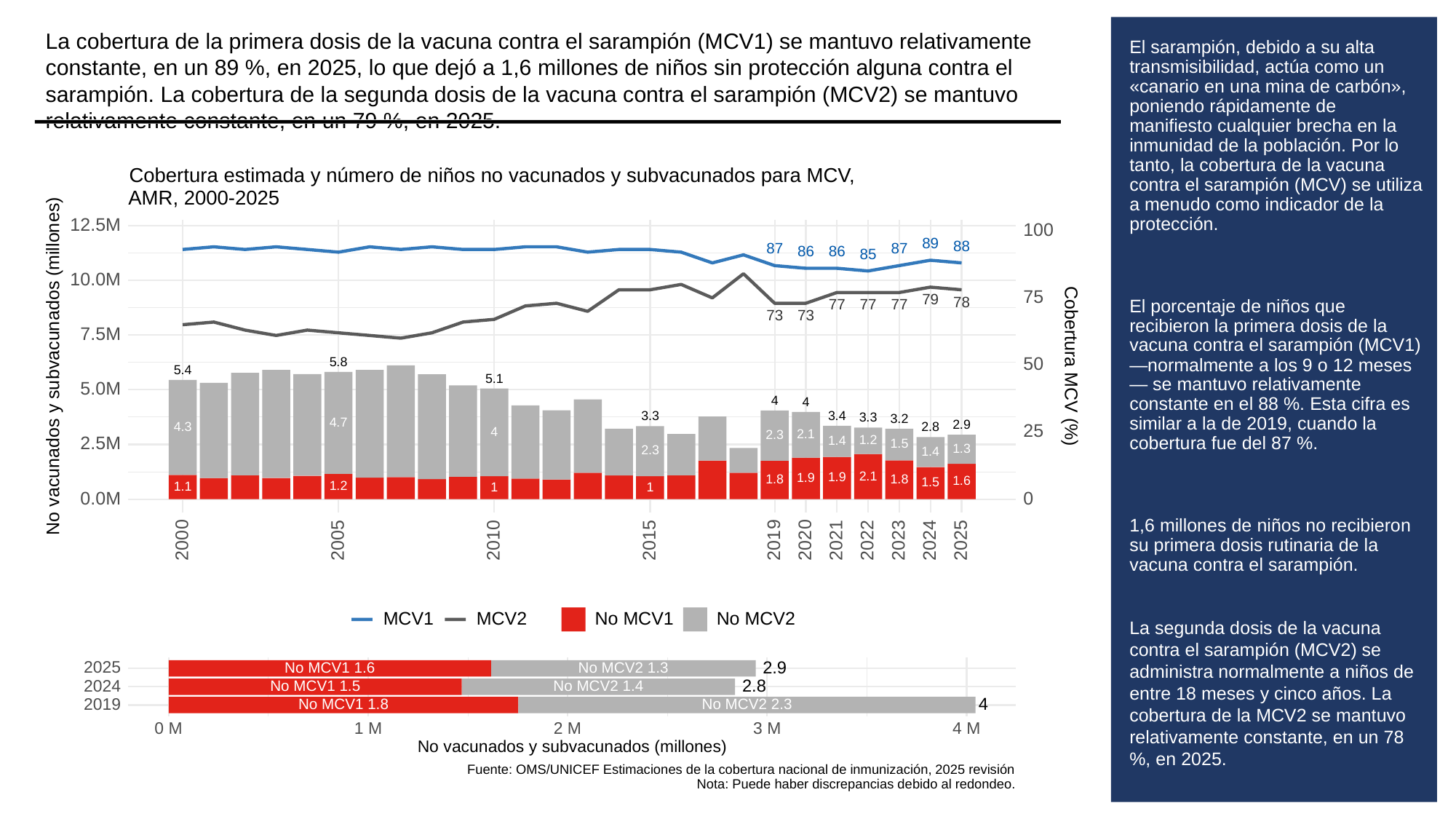

La cobertura de la primera dosis de la vacuna contra el sarampión (MCV1) se mantuvo relativamente constante, en un 89 %, en 2025, lo que dejó a 1,6 millones de niños sin protección alguna contra el sarampión. La cobertura de la segunda dosis de la vacuna contra el sarampión (MCV2) se mantuvo relativamente constante, en un 79 %, en 2025.
# El sarampión, debido a su alta transmisibilidad, actúa como un «canario en una mina de carbón», poniendo rápidamente de manifiesto cualquier brecha en la inmunidad de la población. Por lo tanto, la cobertura de la vacuna contra el sarampión (MCV) se utiliza a menudo como indicador de la protección.

El porcentaje de niños que recibieron la primera dosis de la vacuna contra el sarampión (MCV1) —normalmente a los 9 o 12 meses— se mantuvo relativamente constante en el 88 %. Esta cifra es similar a la de 2019, cuando la cobertura fue del 87 %.

1,6 millones de niños no recibieron su primera dosis rutinaria de la vacuna contra el sarampión.

La segunda dosis de la vacuna contra el sarampión (MCV2) se administra normalmente a niños de entre 18 meses y cinco años. La cobertura de la MCV2 se mantuvo relativamente constante, en un 78 %, en 2025.

Cobertura estimada y número de niños no vacunados y subvacunados para MCV,
AMR, 2000-2025
12.5M

100

89
88
87
87
86
86

85

10.0M

75
79
78
77
77
77

73
73
7.5M

No vacunados y subvacunados (millones)
Cobertura MCV (%)
5.8
50

5.4

5.1

5.0M

4
4

3.4

3.3
3.3
3.2

4.7
2.9
4.3
2.8
25

4

2.1
2.3

1.2
1.4

2.5M
1.5
1.3

2.3
1.4

2.1

1.9
1.9

1.8

1.8

1.6

1.5

1.2
1.1
1
1
0.0M
0

2023
2000
2005
2010
2015
2019
2020
2021
2022
2024
2025

MCV1
MCV2
No MCV1
No MCV2

2.9
2025
No MCV2 1.3
No MCV1 1.6

2.8
2024
No MCV1 1.5
No MCV2 1.4

2019
4
No MCV2 2.3
No MCV1 1.8

3 M
0 M
1 M
2 M
4 M
No vacunados y subvacunados (millones)
Fuente: OMS/UNICEF Estimaciones de la cobertura nacional de inmunización, 2025 revisión
Nota: Puede haber discrepancias debido al redondeo.